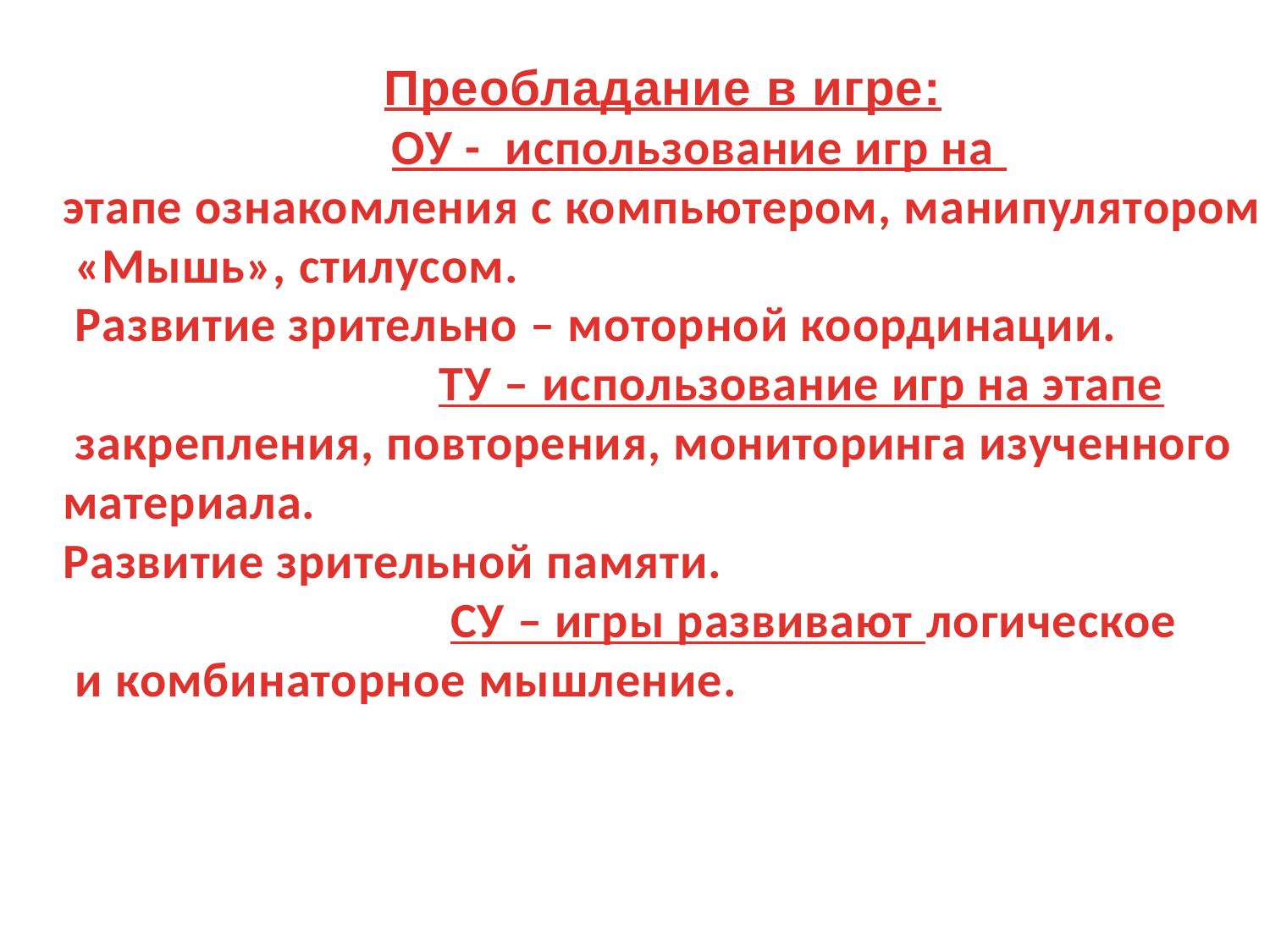

Преобладание в игре:
     ОУ -  использование игр на
этапе ознакомления с компьютером, манипулятором
 «Мышь», стилусом.
 Развитие зрительно – моторной координации.
                               ТУ – использование игр на этапе
 закрепления, повторения, мониторинга изученного
материала.
Развитие зрительной памяти.
                                СУ – игры развивают логическое
 и комбинаторное мышление.